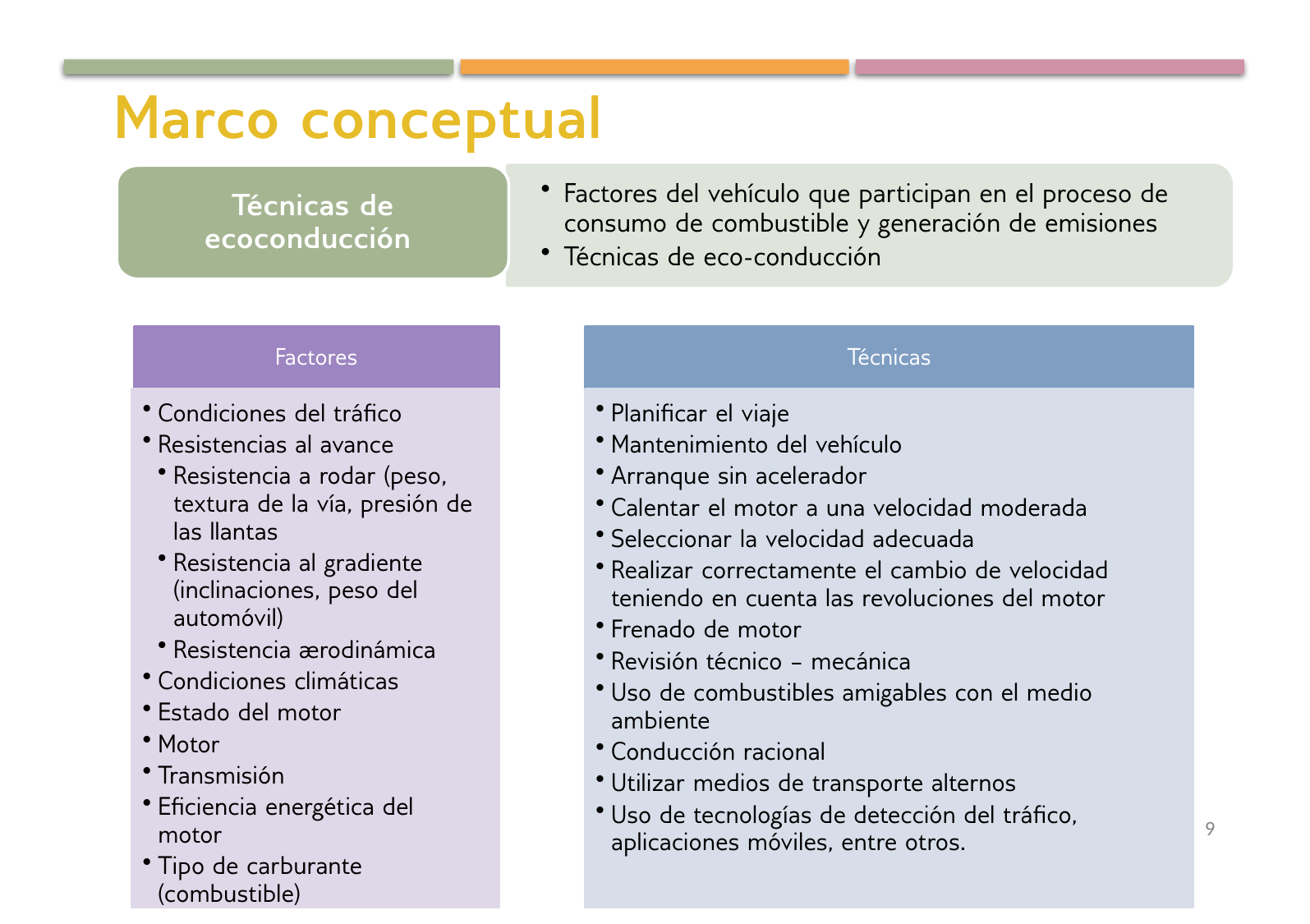

Marco conceptual
Factores del vehículo que participan en el proceso de consumo de combustible y generación de emisiones
Técnicas de eco-conducción
Técnicas de ecoconducción
Factores
Técnicas
Condiciones del tráfico
Resistencias al avance
Resistencia a rodar (peso, textura de la vía, presión de las llantas
Resistencia al gradiente (inclinaciones, peso del automóvil)
Resistencia aerodinámica
Condiciones climáticas
Estado del motor
Motor
Transmisión
Eficiencia energética del motor
Tipo de carburante (combustible)
Planificar el viaje
Mantenimiento del vehículo
Arranque sin acelerador
Calentar el motor a una velocidad moderada
Seleccionar la velocidad adecuada
Realizar correctamente el cambio de velocidad teniendo en cuenta las revoluciones del motor
Frenado de motor
Revisión técnico – mecánica
Uso de combustibles amigables con el medio ambiente
Conducción racional
Utilizar medios de transporte alternos
Uso de tecnologías de detección del tráfico, aplicaciones móviles, entre otros.
9